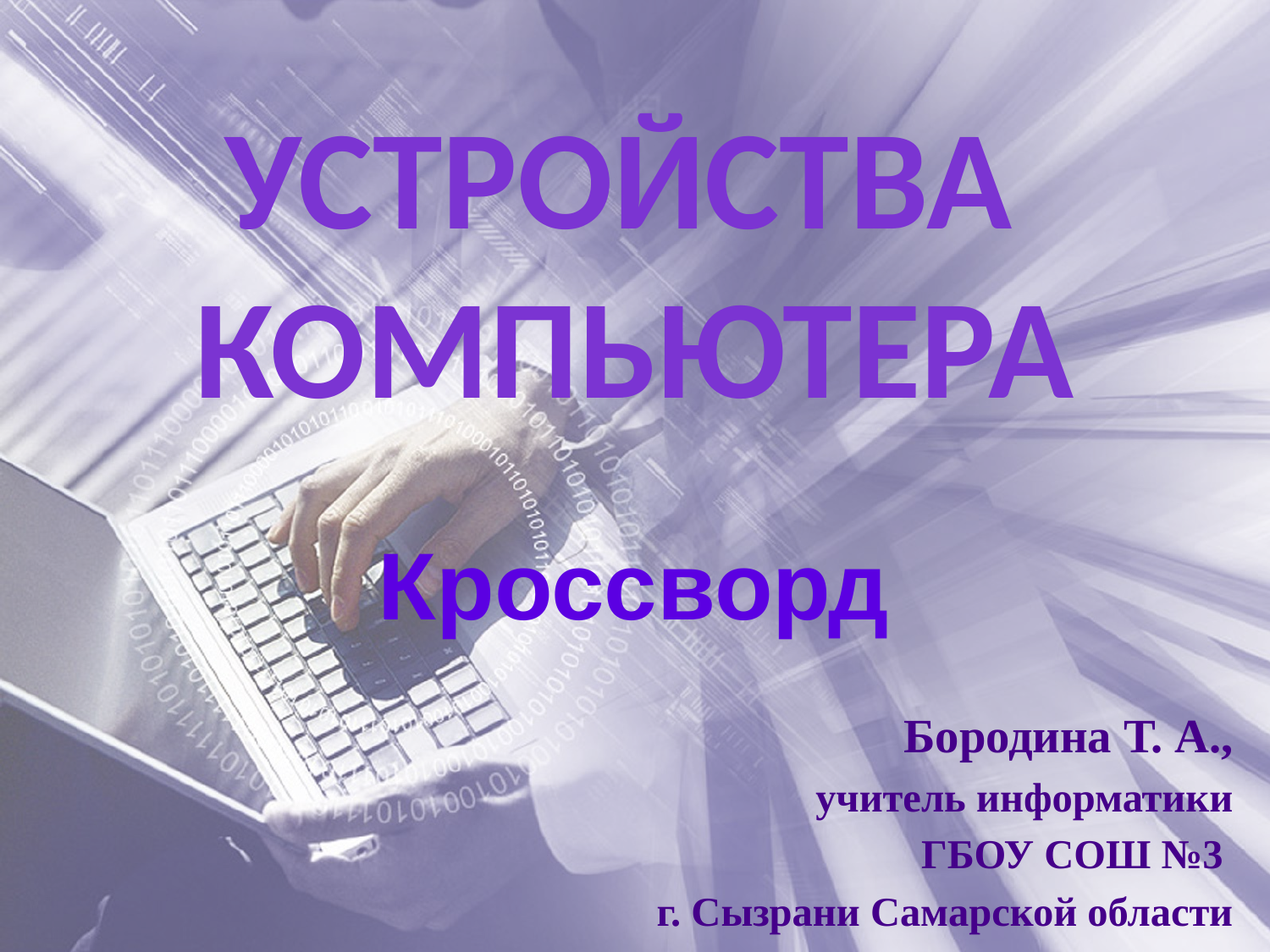

Устройства
компьютера
# Кроссворд
Бородина Т. А.,
учитель информатики
ГБОУ СОШ №3
  г. Сызрани Самарской области